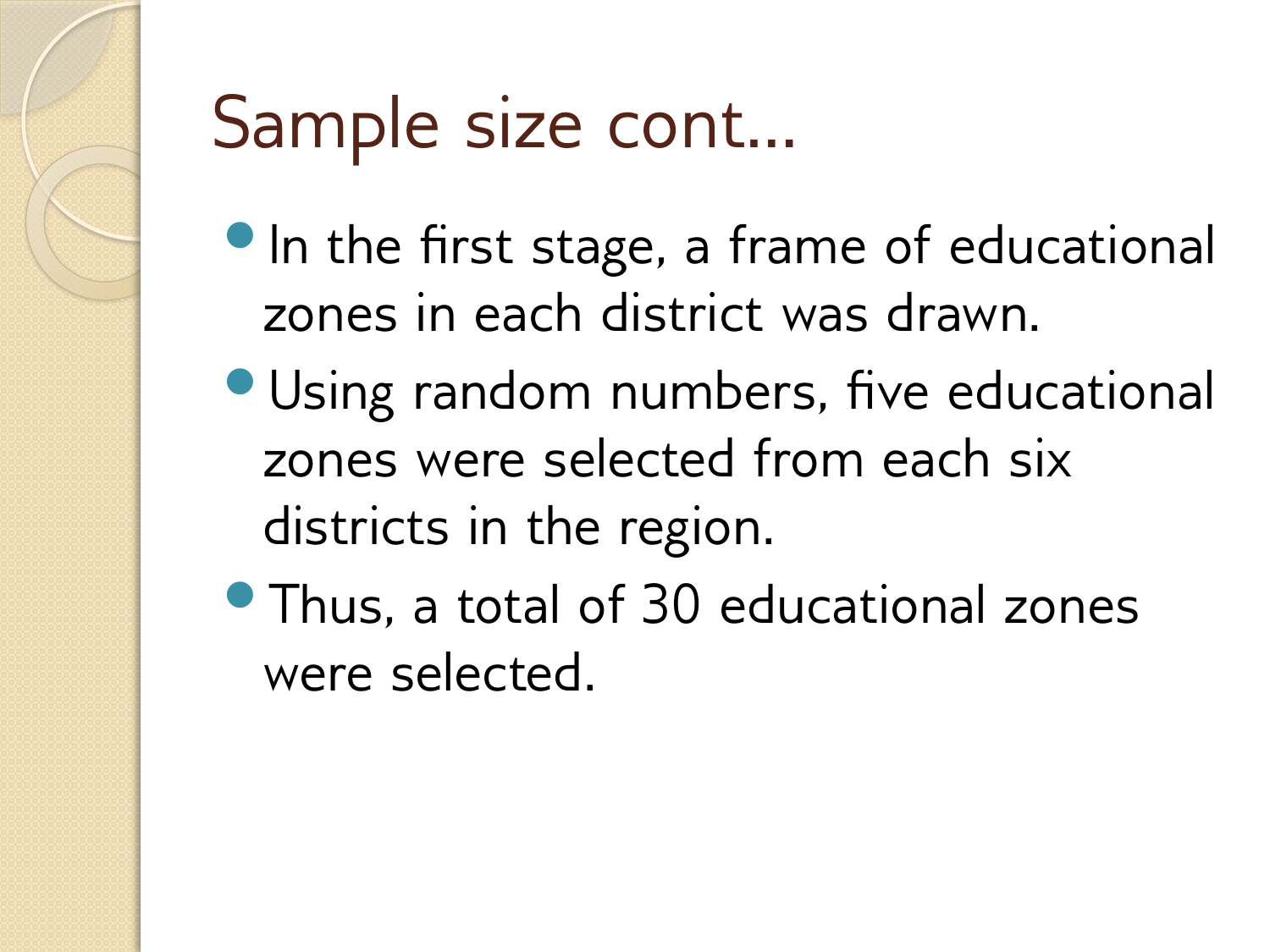

# Sample size cont…
In the first stage, a frame of educational zones in each district was drawn.
Using random numbers, five educational zones were selected from each six districts in the region.
Thus, a total of 30 educational zones were selected.